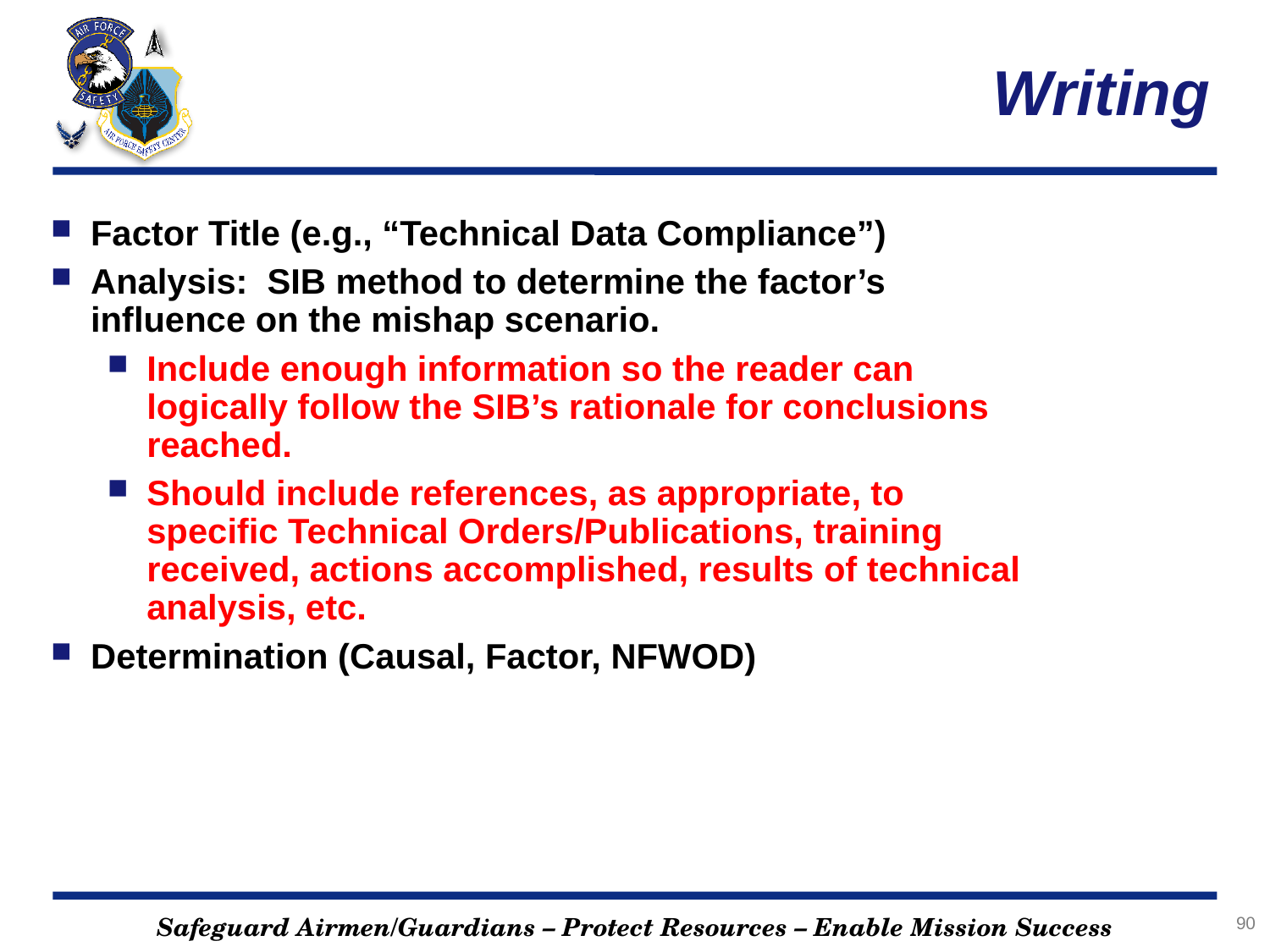

# Writing
Factor Title (e.g., “Technical Data Compliance”)
Analysis:  SIB method to determine the factor’s influence on the mishap scenario.
Include enough information so the reader can logically follow the SIB’s rationale for conclusions reached.
Should include references, as appropriate, to specific Technical Orders/Publications, training received, actions accomplished, results of technical analysis, etc.
Determination (Causal, Factor, NFWOD)
90